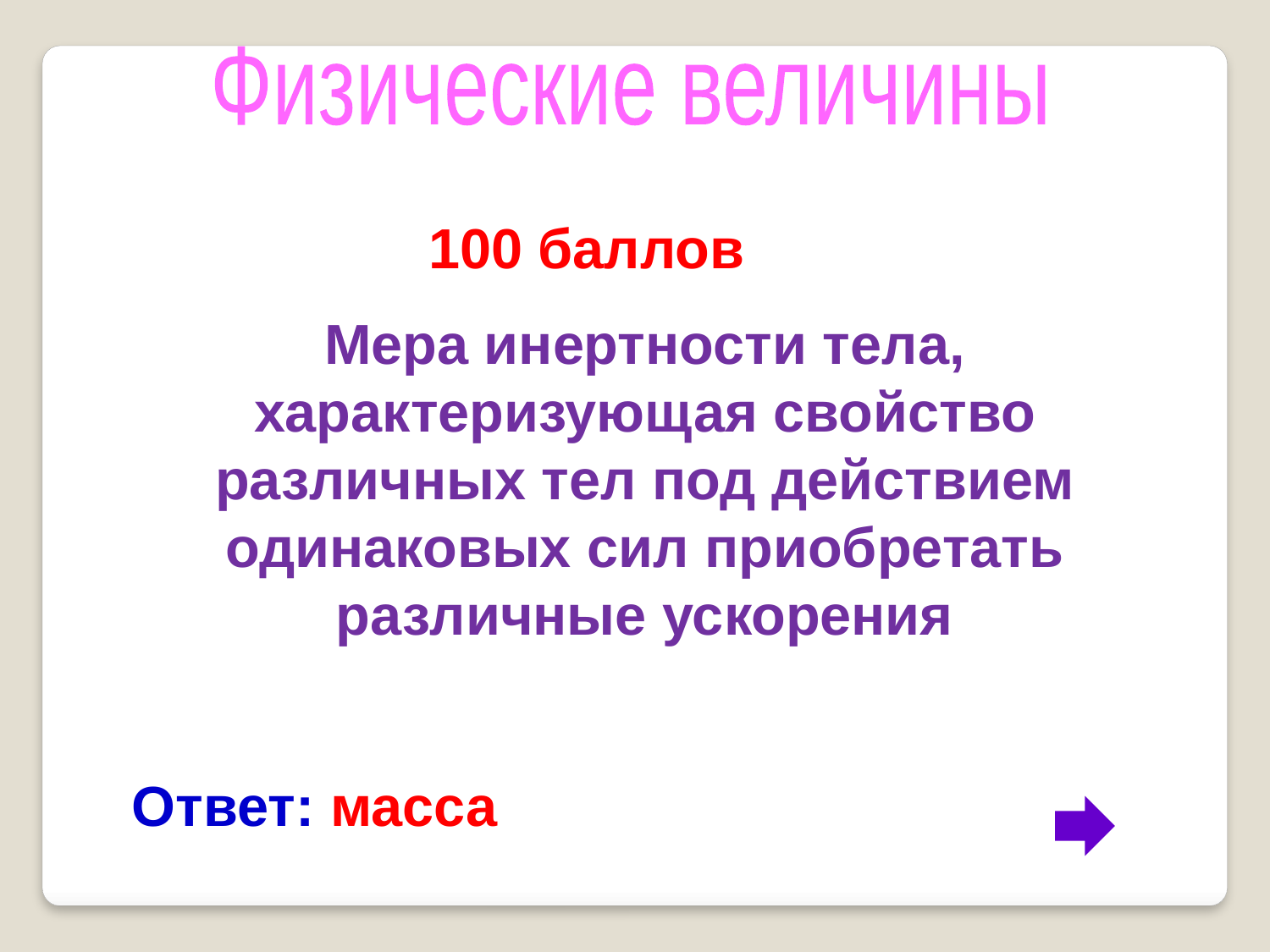

Физические величины
                                   100 баллов
Мера инертности тела, характеризующая свойство различных тел под действием одинаковых сил приобретать различные ускорения
Ответ: масса